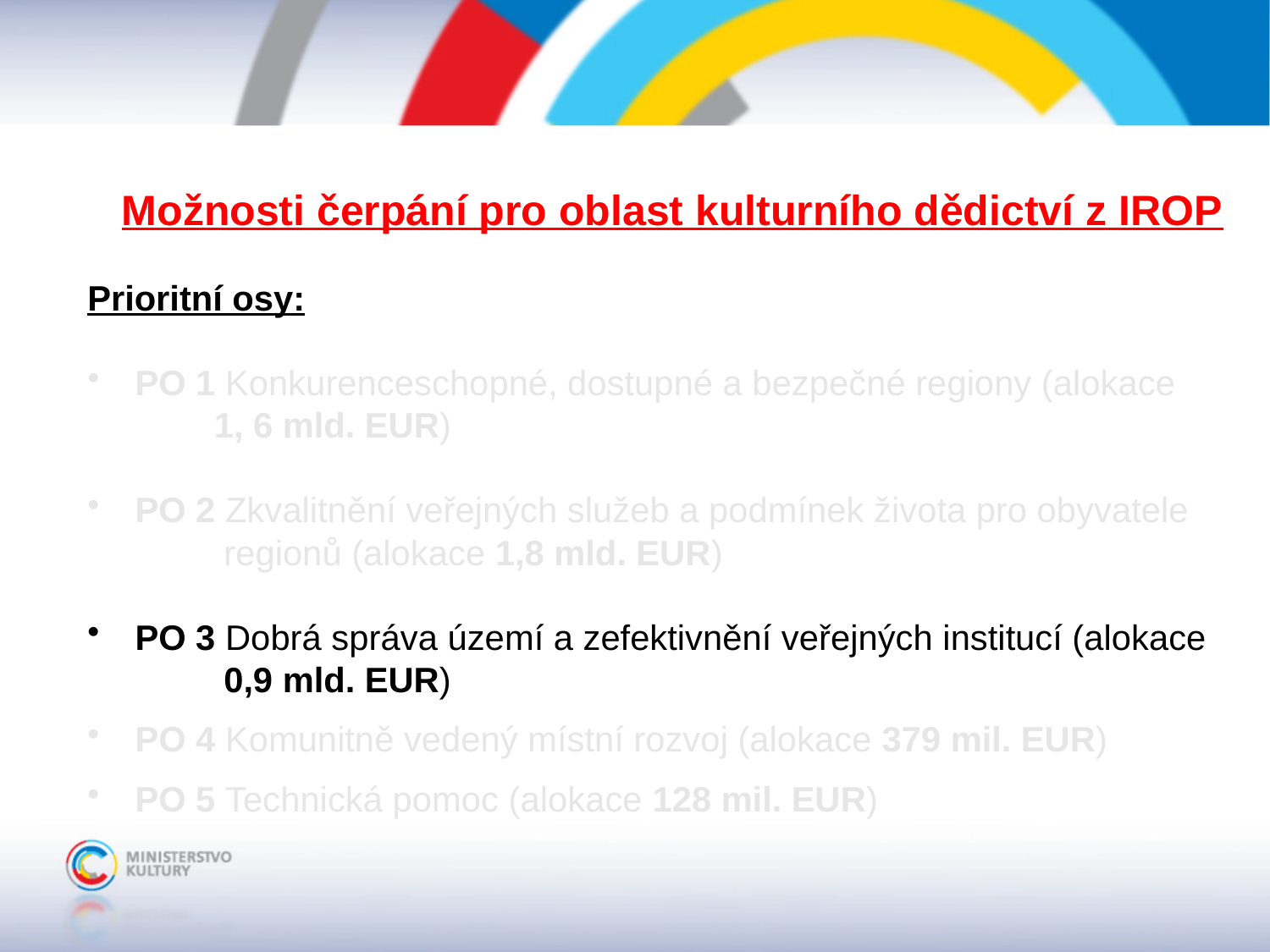

Možnosti čerpání pro oblast kulturního dědictví z IROP

Prioritní osy:

PO 1 Konkurenceschopné, dostupné a bezpečné regiony (alokace
             1, 6 mld. EUR)

PO 2 Zkvalitnění veřejných služeb a podmínek života pro obyvatele
              regionů (alokace 1,8 mld. EUR)

PO 3 Dobrá správa území a zefektivnění veřejných institucí (alokace
              0,9 mld. EUR)
PO 4 Komunitně vedený místní rozvoj (alokace 379 mil. EUR)
PO 5 Technická pomoc (alokace 128 mil. EUR)